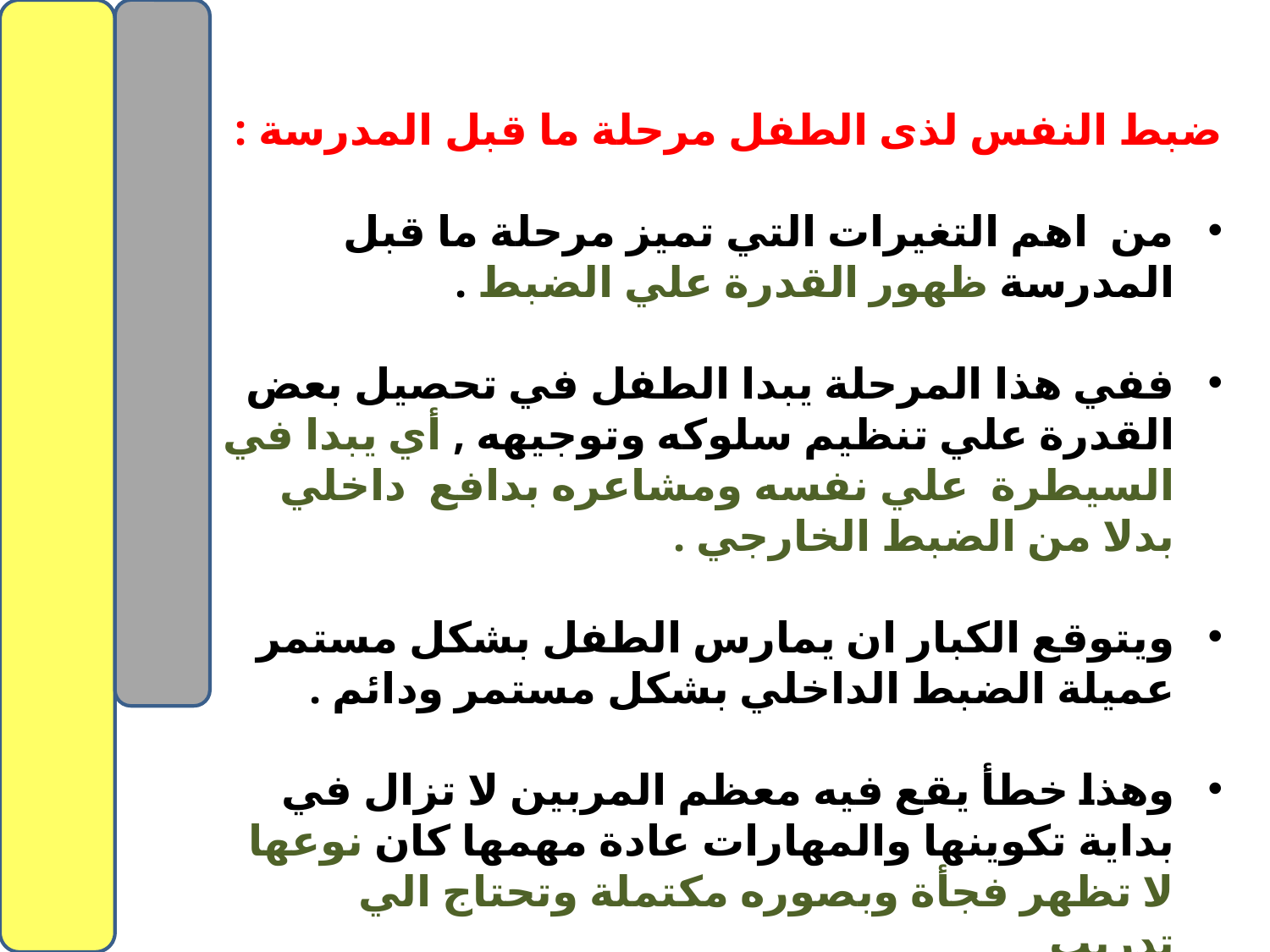

ضبط النفس لذى الطفل مرحلة ما قبل المدرسة :

من  اهم التغيرات التي تميز مرحلة ما قبل المدرسة ظهور القدرة علي الضبط .

ففي هذا المرحلة يبدا الطفل في تحصيل بعض القدرة علي تنظيم سلوكه وتوجيهه , أي يبدا في السيطرة  علي نفسه ومشاعره بدافع  داخلي  بدلا من الضبط الخارجي .

ويتوقع الكبار ان يمارس الطفل بشكل مستمر عميلة الضبط الداخلي بشكل مستمر ودائم .

وهذا خطأ يقع فيه معظم المربين لا تزال في بداية تكوينها والمهارات عادة مهمها كان نوعها لا تظهر فجأة وبصوره مكتملة وتحتاج الي تدريب